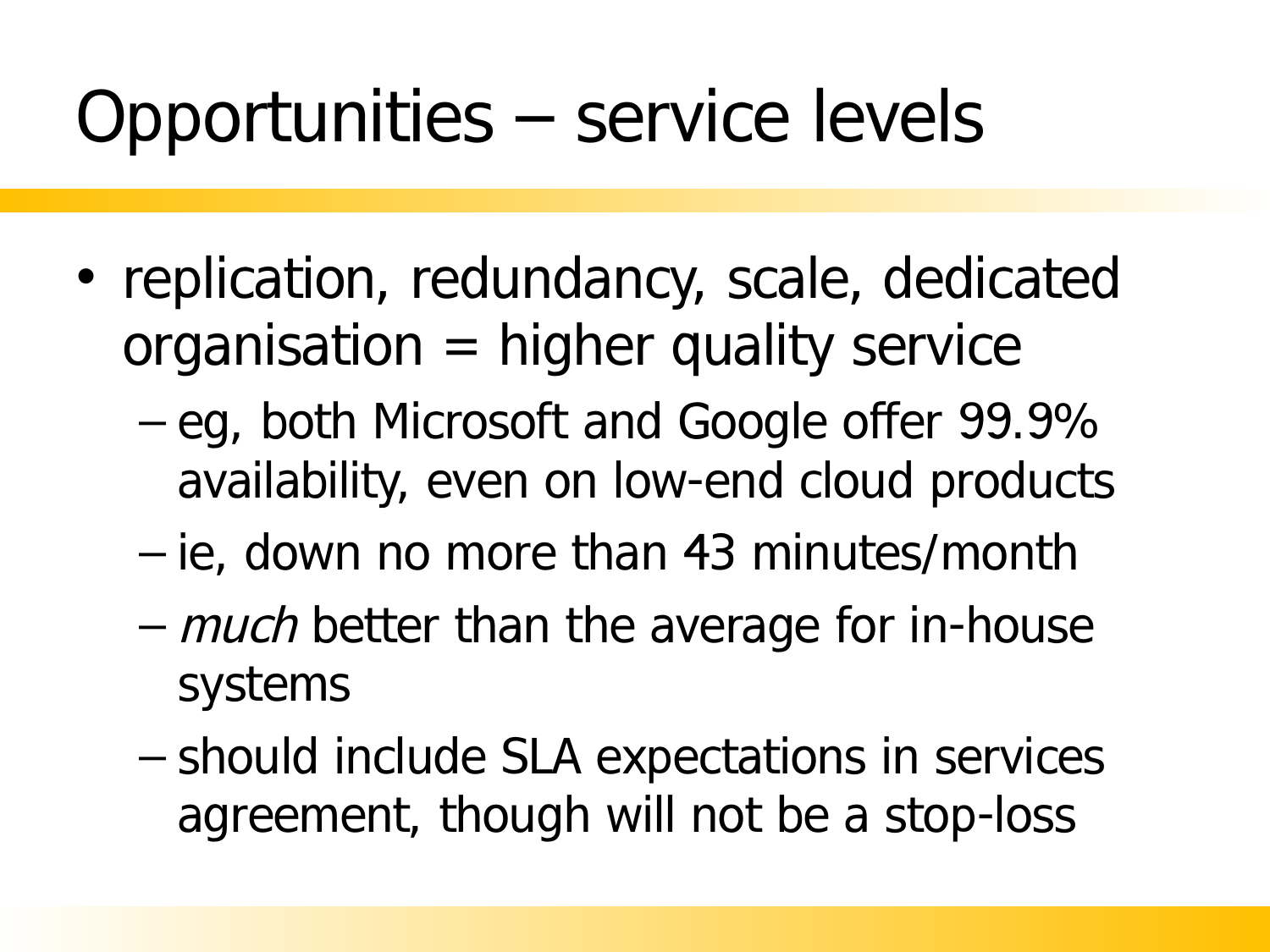

# Opportunities – service levels
replication, redundancy, scale, dedicated organisation = higher quality service
eg, both Microsoft and Google offer 99.9% availability, even on low-end cloud products
ie, down no more than 43 minutes/month
much better than the average for in-house systems
should include SLA expectations in services agreement, though will not be a stop-loss